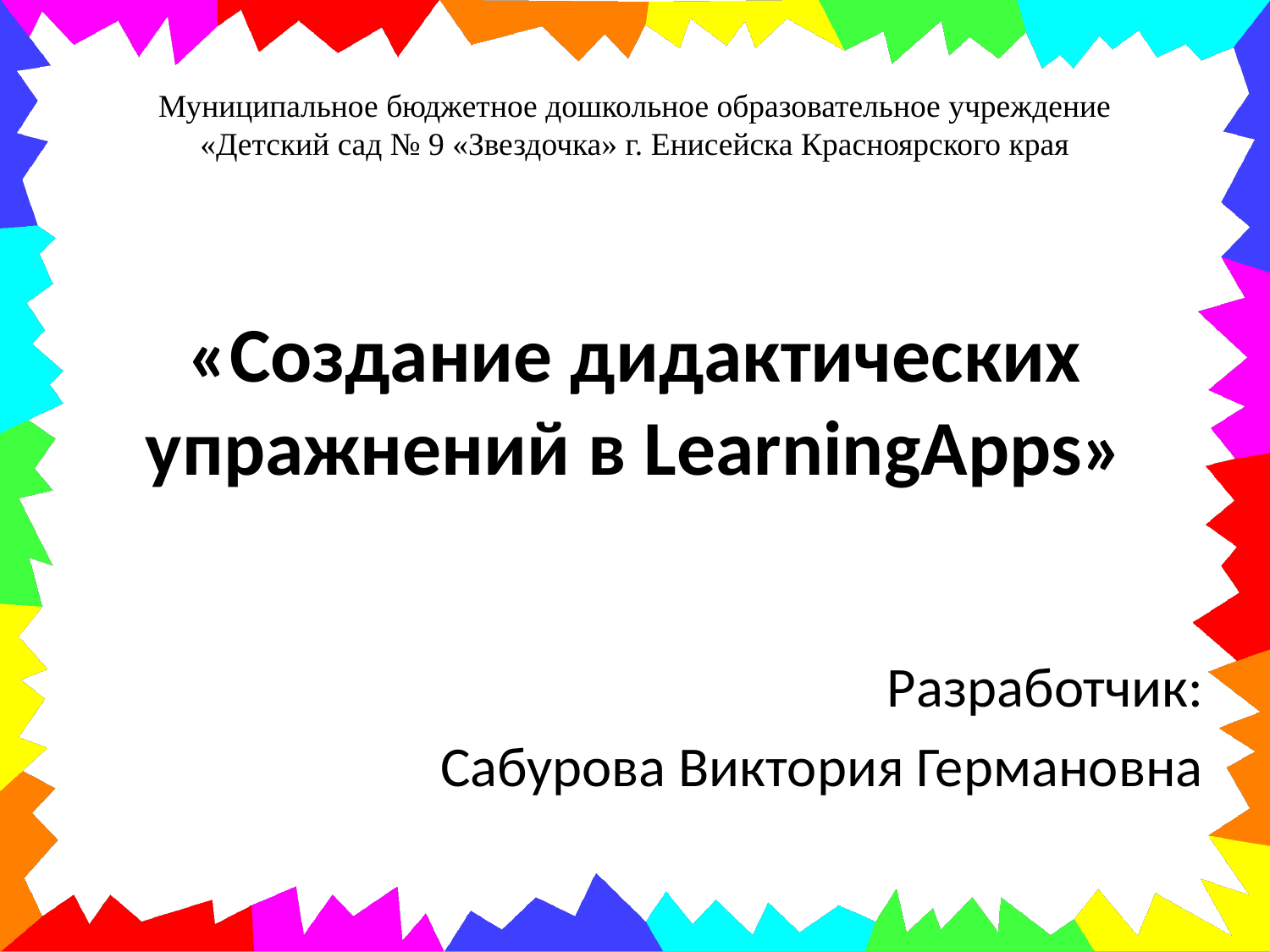

Муниципальное бюджетное дошкольное образовательное учреждение «Детский сад № 9 «Звездочка» г. Енисейска Красноярского края
# «Создание дидактических упражнений в LearningApps»
Разработчик:
Сабурова Виктория Германовна